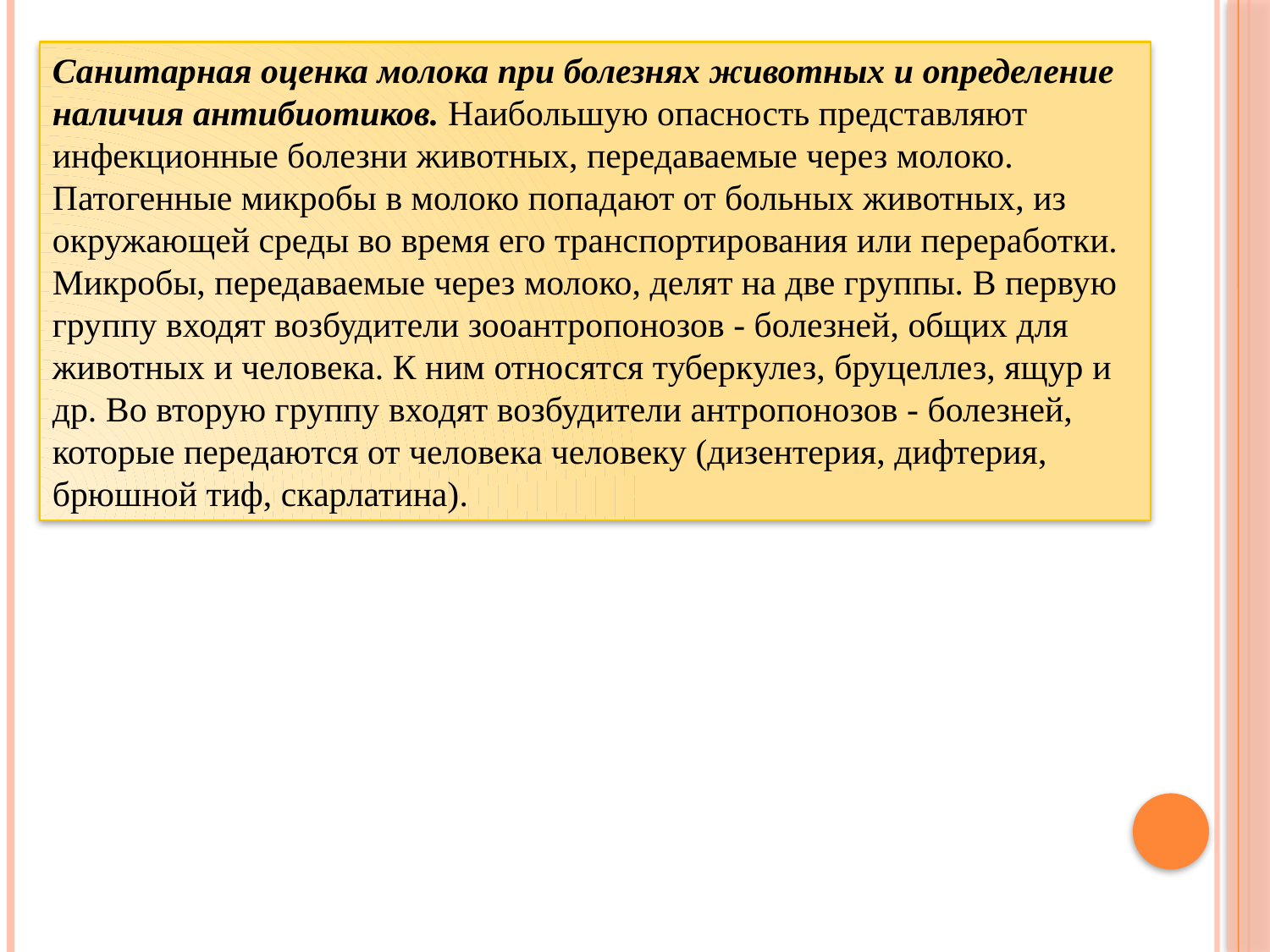

Санитарная оценка молока при болезнях животных и определение наличия антибиотиков. Наибольшую опасность представляют инфекционные болезни животных, передаваемые через молоко. Патогенные микробы в молоко попадают от больных животных, из окружающей среды во время его транспортирования или переработки. Микробы, передаваемые через молоко, делят на две группы. В первую группу входят возбудители зооантропонозов - болезней, общих для животных и человека. К ним относятся туберкулез, бруцеллез, ящур и др. Во вторую группу входят возбудители антропонозов - болезней, которые передаются от человека человеку (дизентерия, дифтерия, брюшной тиф, скарлатина).